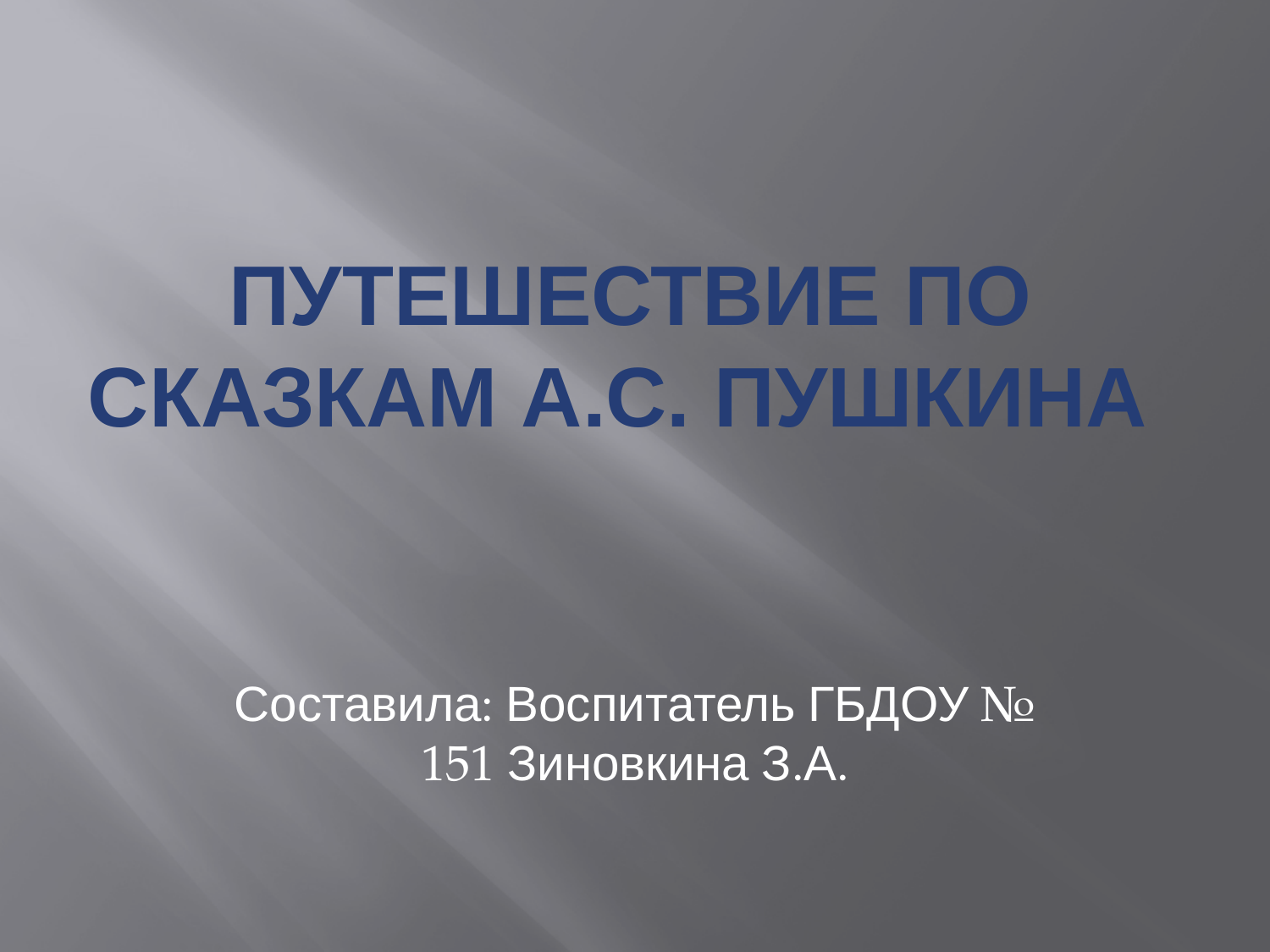

# ПУТЕШЕСТВИЕ По сказкам А.С. ПУШКИНА
Составила: Воспитатель ГБДОУ № 151 Зиновкина З.А.